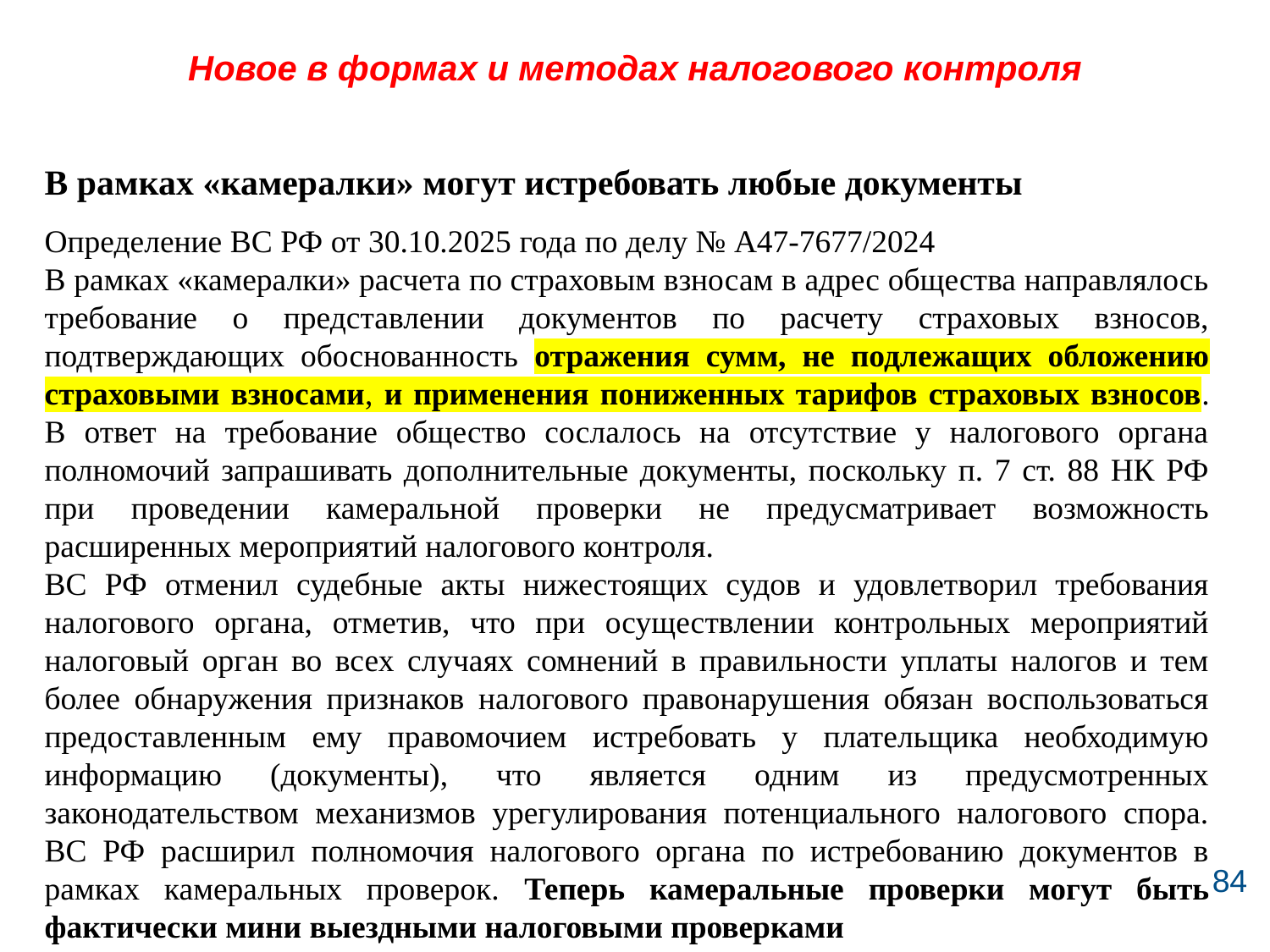

# Новое в формах и методах налогового контроля

В рамках «камералки» могут истребовать любые документы
Определение ВС РФ от 30.10.2025 года по делу № А47-7677/2024
В рамках «камералки» расчета по страховым взносам в адрес общества направлялось требование о представлении документов по расчету страховых взносов, подтверждающих обоснованность отражения сумм, не подлежащих обложению страховыми взносами, и применения пониженных тарифов страховых взносов. В ответ на требование общество сослалось на отсутствие у налогового органа полномочий запрашивать дополнительные документы, поскольку п. 7 ст. 88 НК РФ при проведении камеральной проверки не предусматривает возможность расширенных мероприятий налогового контроля.
ВС РФ отменил судебные акты нижестоящих судов и удовлетворил требования налогового органа, отметив, что при осуществлении контрольных мероприятий налоговый орган во всех случаях сомнений в правильности уплаты налогов и тем более обнаружения признаков налогового правонарушения обязан воспользоваться предоставленным ему правомочием истребовать у плательщика необходимую информацию (документы), что является одним из предусмотренных законодательством механизмов урегулирования потенциального налогового спора. ВС РФ расширил полномочия налогового органа по истребованию документов в рамках камеральных проверок. Теперь камеральные проверки могут быть фактически мини выездными налоговыми проверками